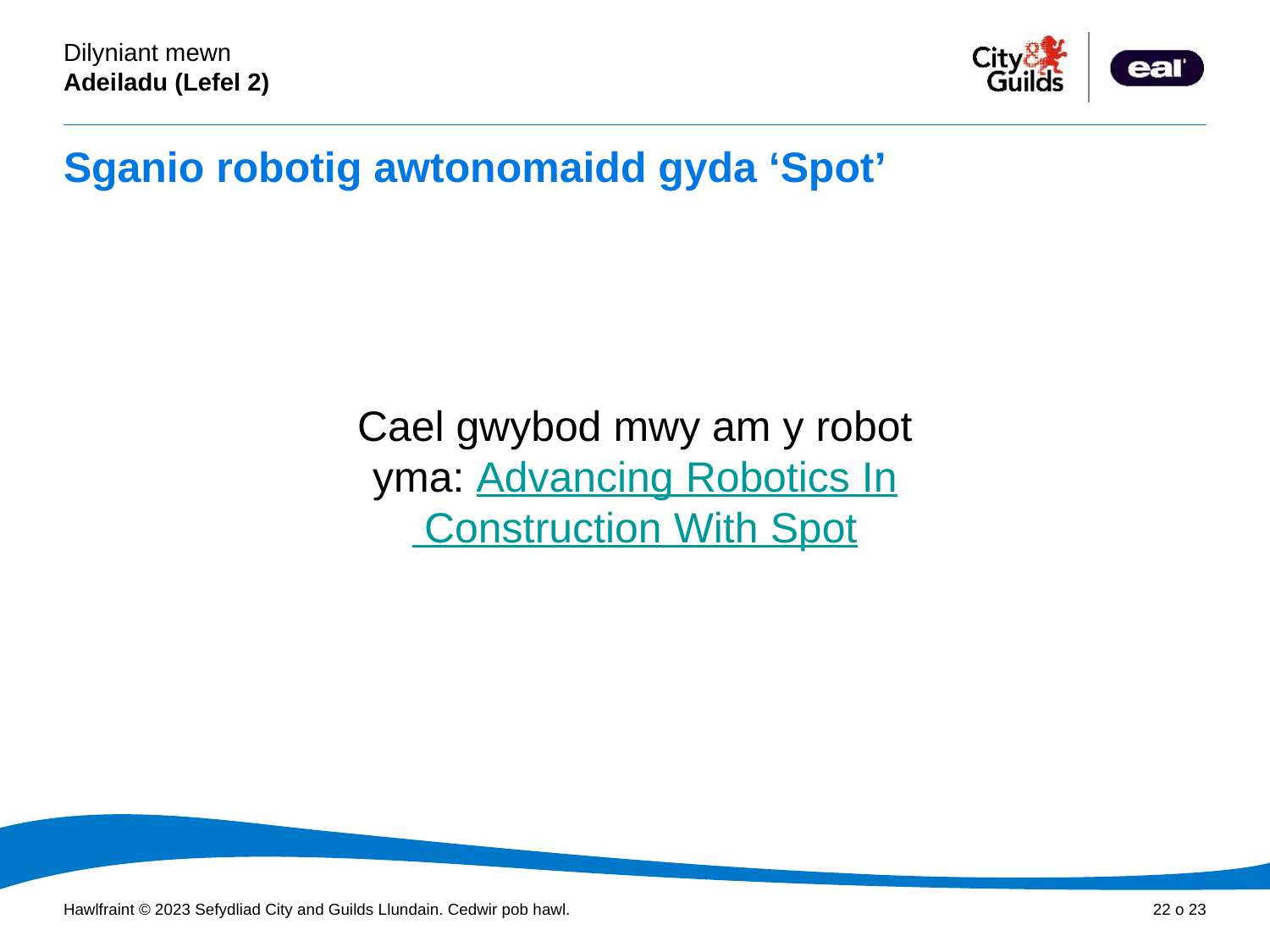

# Sganio robotig awtonomaidd gyda ‘Spot’

Cael gwybod mwy am y robot yma: Advancing Robotics In Construction With Spot